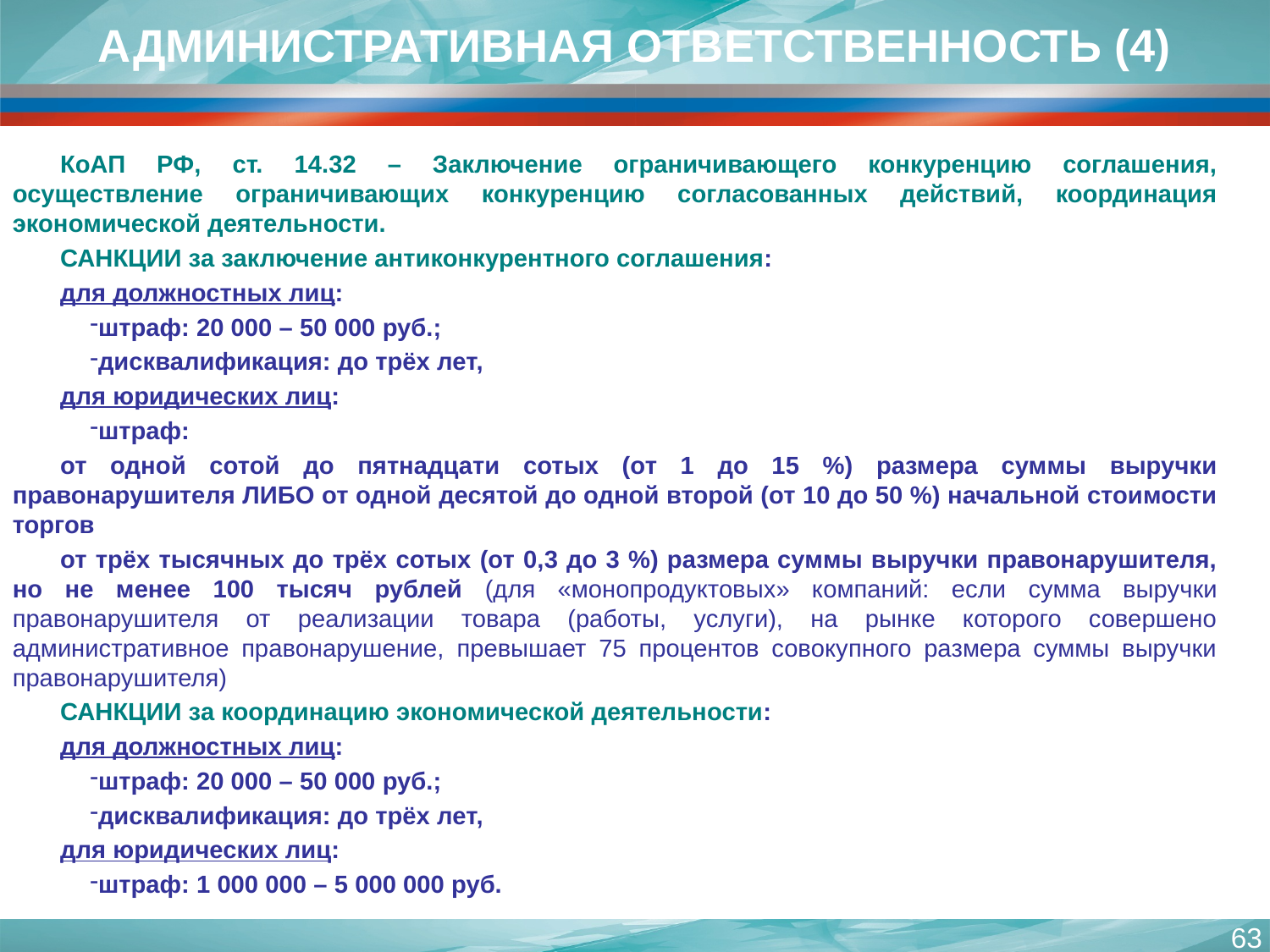

АДМИНИСТРАТИВНАЯ ОТВЕТСТВЕННОСТЬ (4)

КоАП РФ, ст. 14.32 – Заключение ограничивающего конкуренцию соглашения, осуществление ограничивающих конкуренцию согласованных действий, координация экономической деятельности.
САНКЦИИ за заключение антиконкурентного соглашения:
для должностных лиц:
штраф: 20 000 – 50 000 руб.;
дисквалификация: до трёх лет,
для юридических лиц:
штраф:
от одной сотой до пятнадцати сотых (от 1 до 15 %) размера суммы выручки правонарушителя ЛИБО от одной десятой до одной второй (от 10 до 50 %) начальной стоимости торгов
от трёх тысячных до трёх сотых (от 0,3 до 3 %) размера суммы выручки правонарушителя, но не менее 100 тысяч рублей (для «монопродуктовых» компаний: если сумма выручки правонарушителя от реализации товара (работы, услуги), на рынке которого совершено административное правонарушение, превышает 75 процентов совокупного размера суммы выручки правонарушителя)
САНКЦИИ за координацию экономической деятельности:
для должностных лиц:
штраф: 20 000 – 50 000 руб.;
дисквалификация: до трёх лет,
для юридических лиц:
штраф: 1 000 000 – 5 000 000 руб.
63